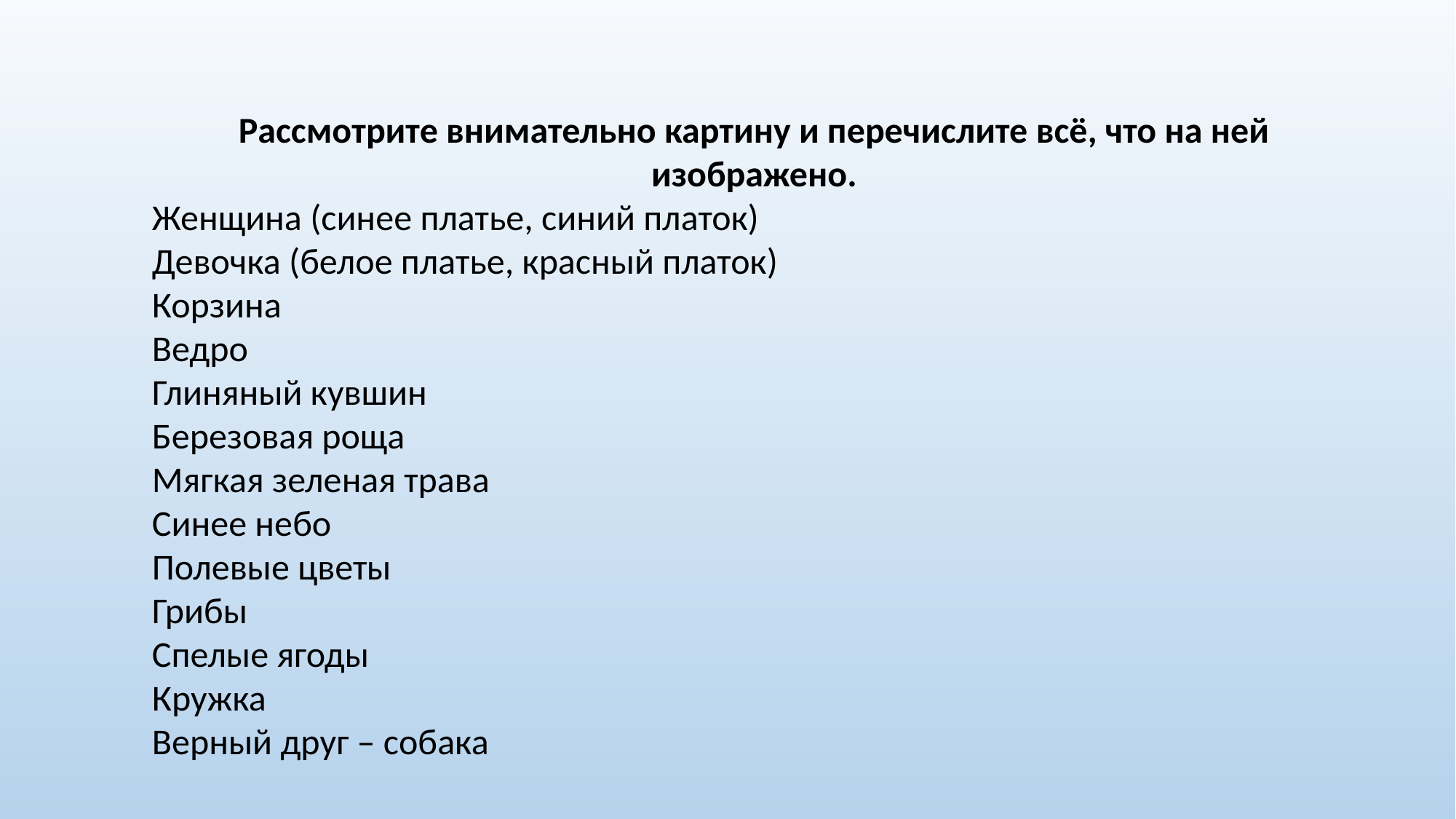

Рассмотрите внимательно картину и перечислите всё, что на ней изображено.
Женщина (синее платье, синий платок)
Девочка (белое платье, красный платок)
Корзина
Ведро
Глиняный кувшин
Березовая роща
Мягкая зеленая трава
Синее небо
Полевые цветы
Грибы
Спелые ягоды
Кружка
Верный друг – собака